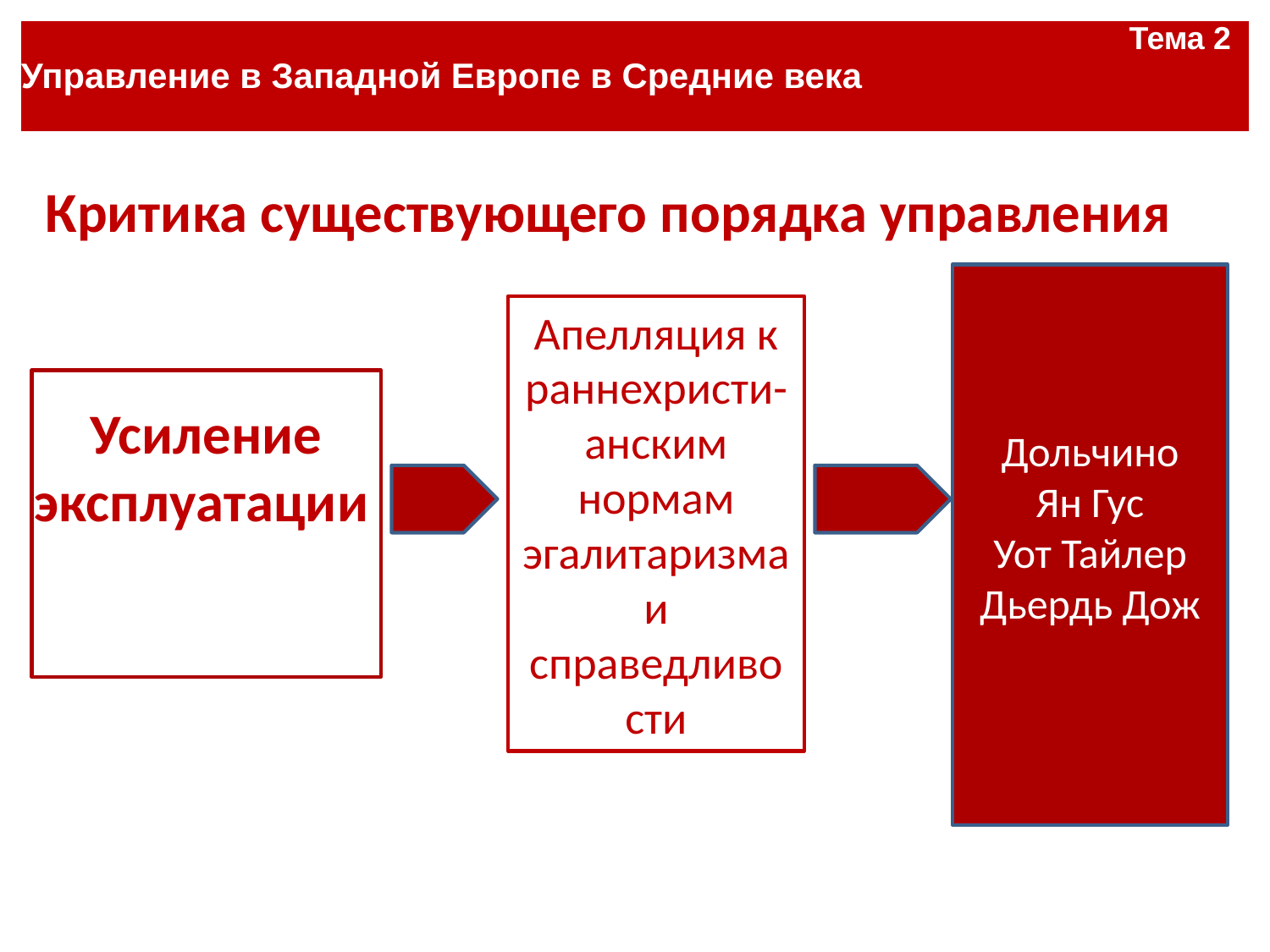

| Тема 2 Управление в Западной Европе в Средние века |
| --- |
#
Критика существующего порядка управления
Дольчино
Ян Гус
Уот Тайлер
Дьердь Дож

Апелляция к раннехристи-анским нормам эгалитаризма и справедливости

Усиление эксплуатации